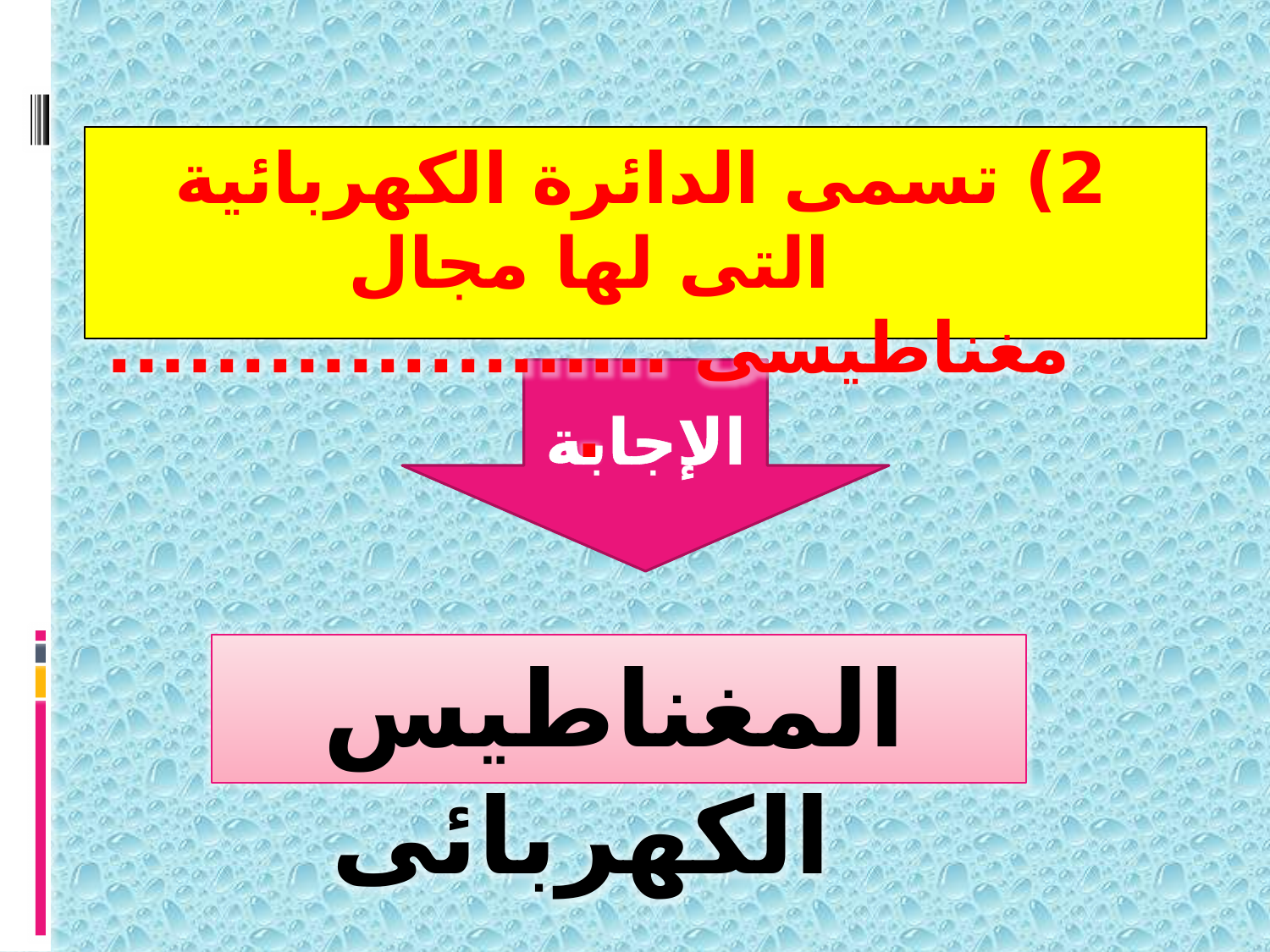

2) تسمى الدائرة الكهربائية التى لها مجال مغناطيسى ......................
الإجابة
المغناطيس الكهربائى